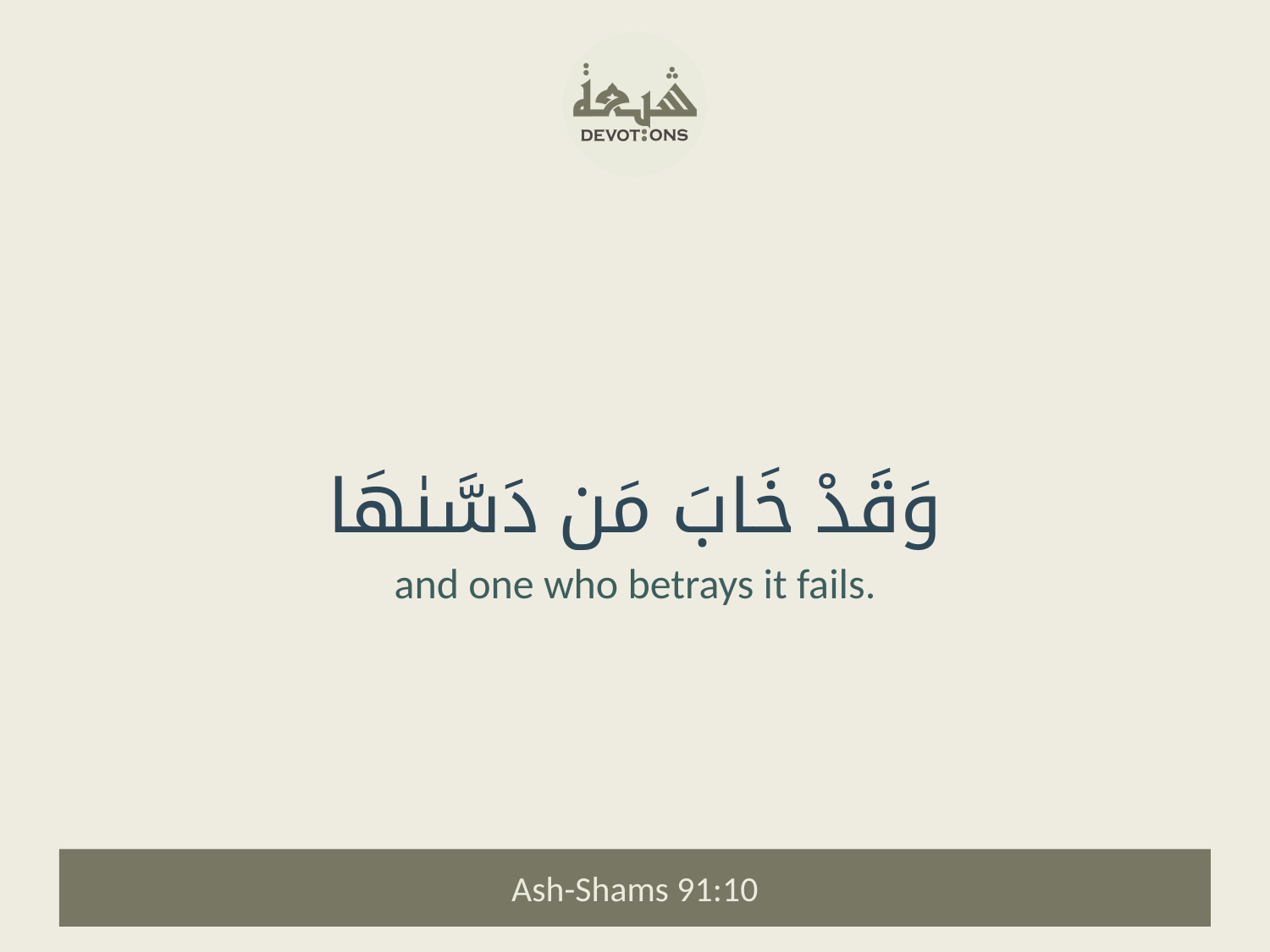

وَقَدْ خَابَ مَن دَسَّىٰهَا
and one who betrays it fails.
Ash-Shams 91:10